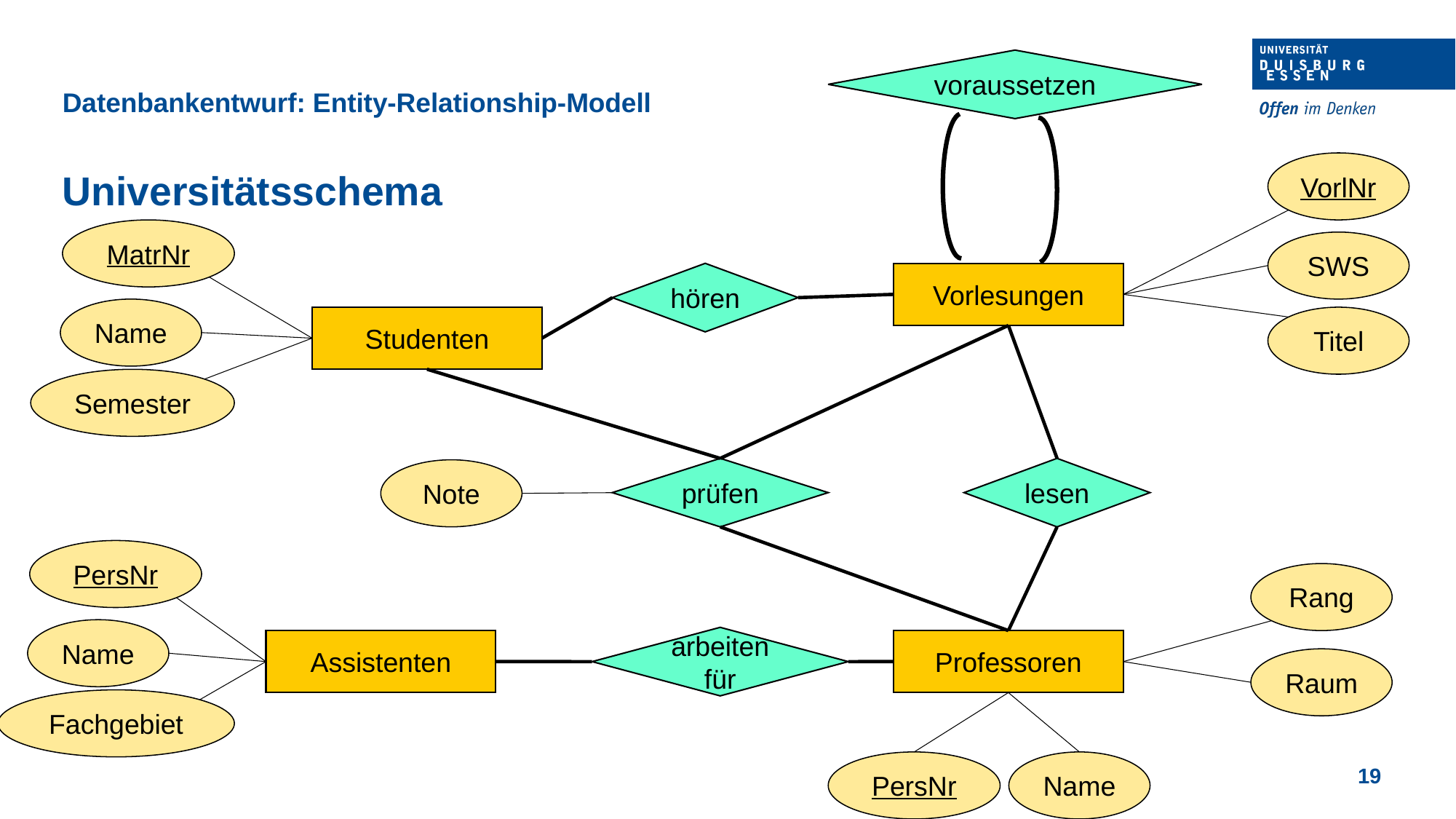

voraussetzen
Datenbankentwurf: Entity-Relationship-Modell

VorlNr
Universitätsschema
MatrNr
SWS
hören
Vorlesungen
Name
Studenten
Titel
Semester
prüfen
lesen
Note
PersNr
Rang
Name
arbeiten
für
Assistenten
Professoren
Raum
Fachgebiet
PersNr
Name
19